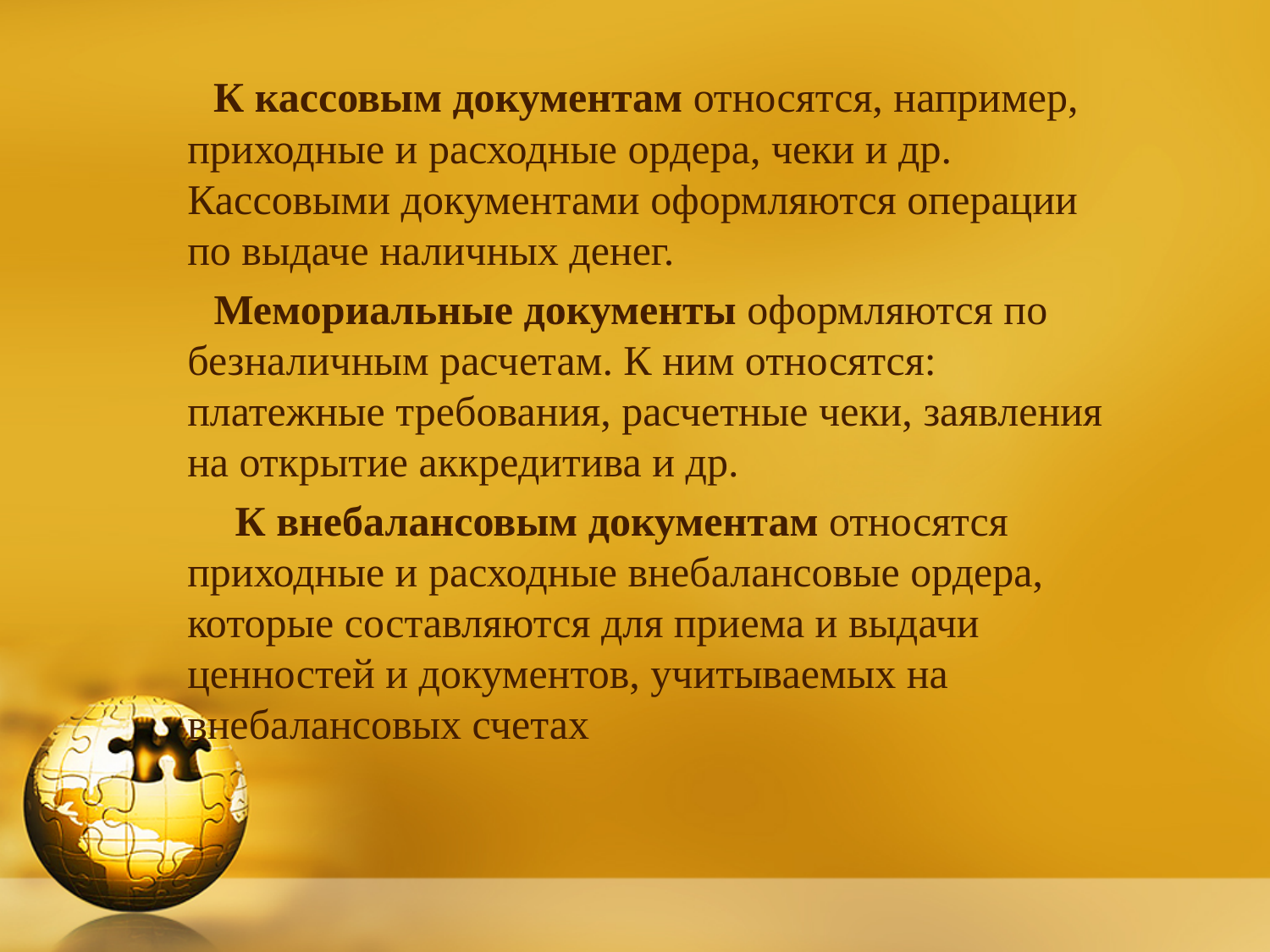

К кассовым документам относятся, например, приходные и расходные ордера, чеки и др. Кассовыми документами оформляются операции по выдаче наличных денег.
       Мемориальные документы оформляются по безналичным расчетам. К ним относятся: платежные требования, расчетные чеки, заявления на открытие аккредитива и др.
         К внебалансовым документам относятся приходные и расходные внебалансовые ордера, которые составляются для приема и выдачи ценностей и документов, учитываемых на внебалансовых счетах